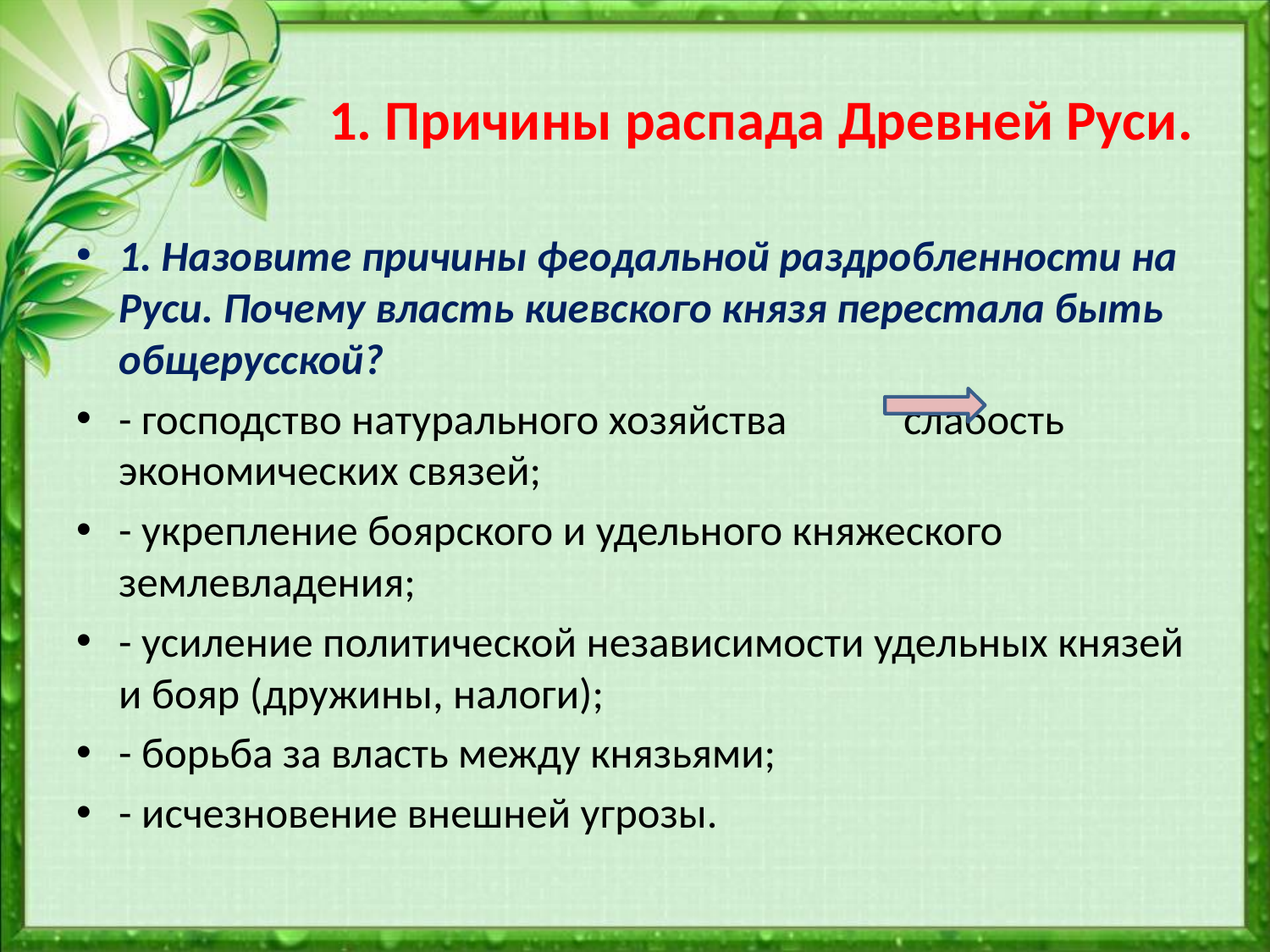

# 1. Причины распада Древней Руси.
1. Назовите причины феодальной раздробленности на Руси. Почему власть киевского князя перестала быть общерусской?
- господство натурального хозяйства            слабость экономических связей;
- укрепление боярского и удельного княжеского землевладения;
- усиление политической независимости удельных князей и бояр (дружины, налоги);
- борьба за власть между князьями;
- исчезновение внешней угрозы.